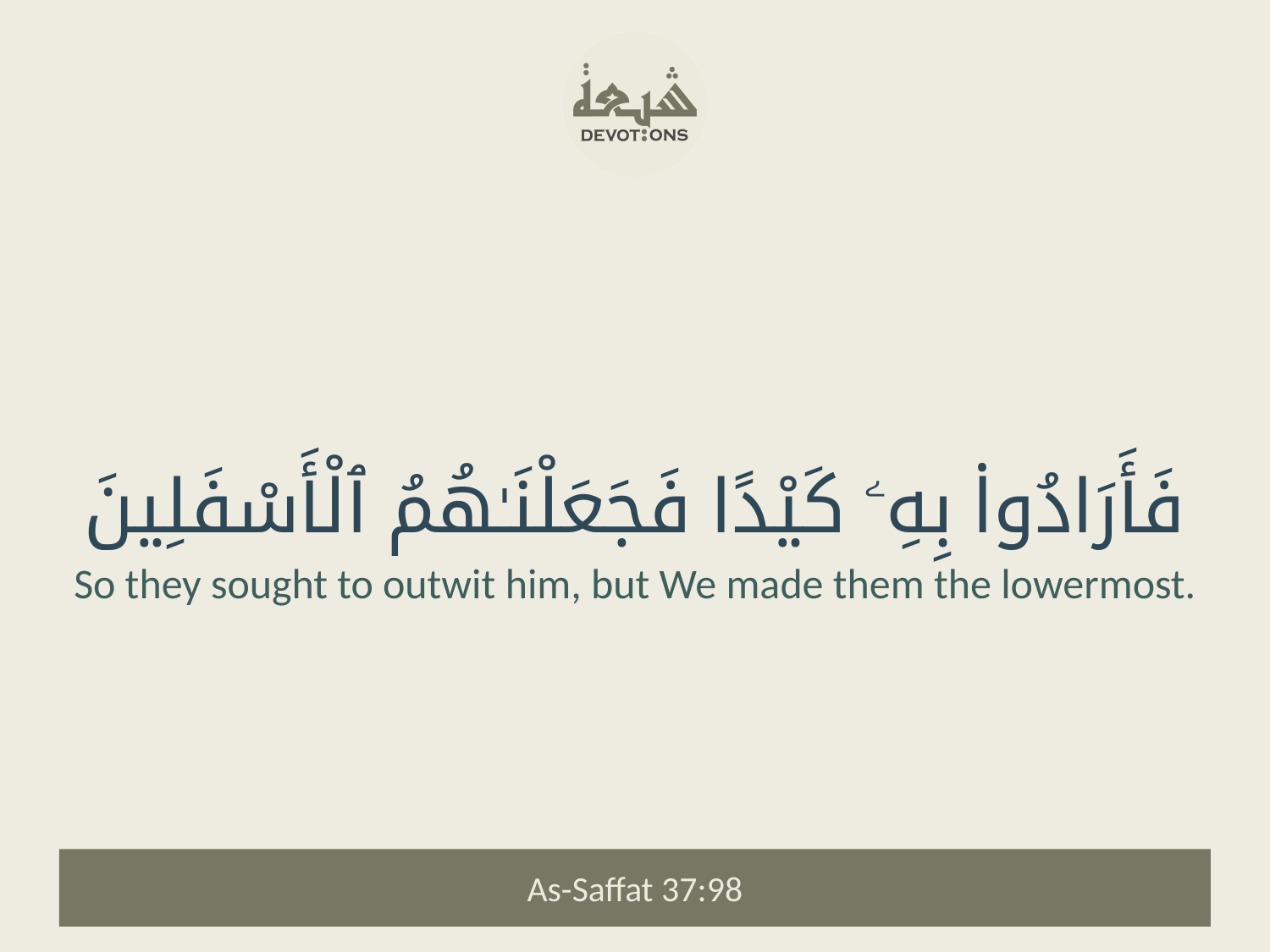

فَأَرَادُوا۟ بِهِۦ كَيْدًا فَجَعَلْنَـٰهُمُ ٱلْأَسْفَلِينَ
So they sought to outwit him, but We made them the lowermost.
As-Saffat 37:98